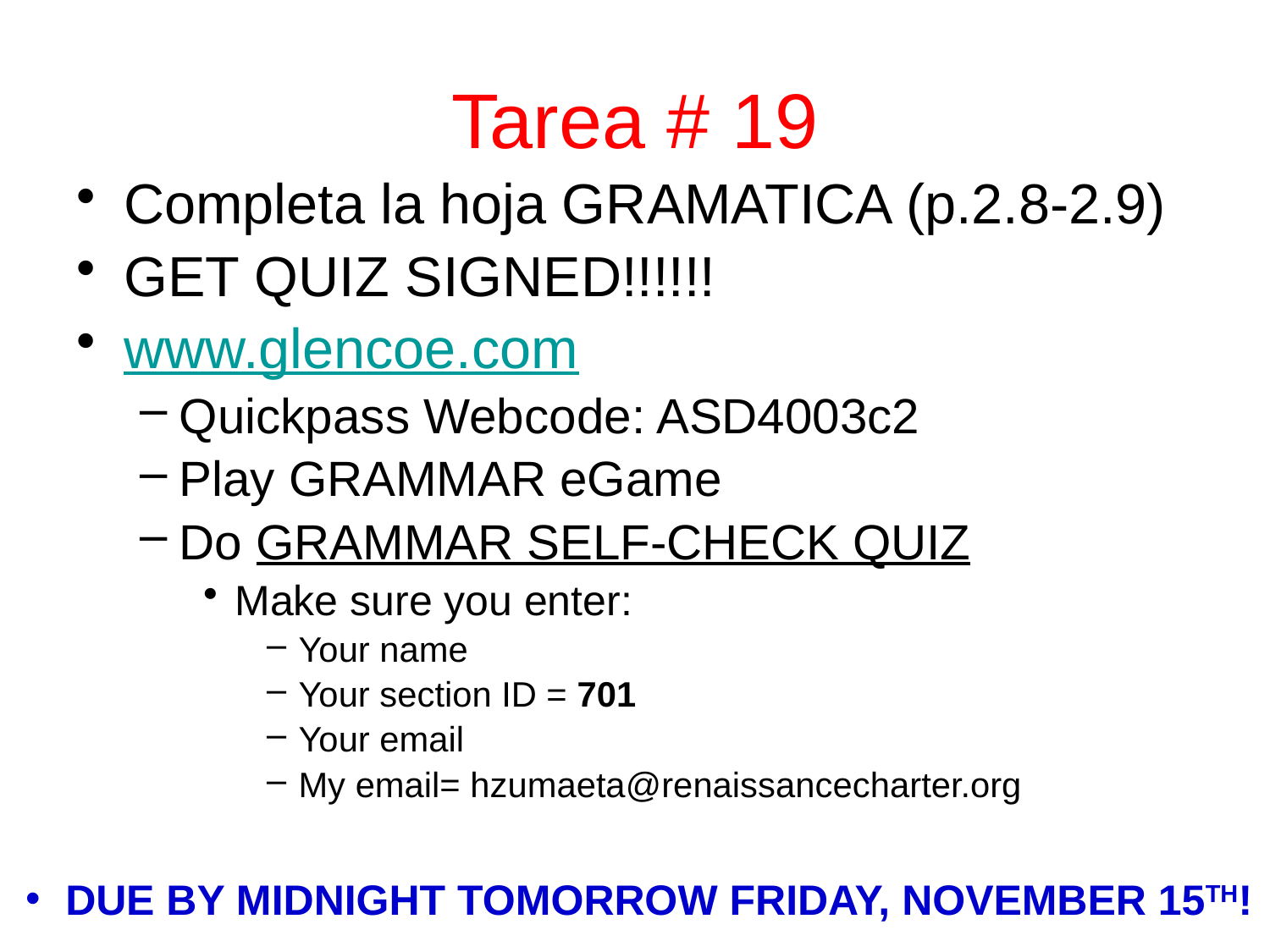

# Tarea # 19
Completa la hoja GRAMATICA (p.2.8-2.9)
GET QUIZ SIGNED!!!!!!
www.glencoe.com
Quickpass Webcode: ASD4003c2
Play GRAMMAR eGame
Do GRAMMAR SELF-CHECK QUIZ
Make sure you enter:
Your name
Your section ID = 701
Your email
My email= hzumaeta@renaissancecharter.org
DUE BY MIDNIGHT TOMORROW FRIDAY, NOVEMBER 15TH!